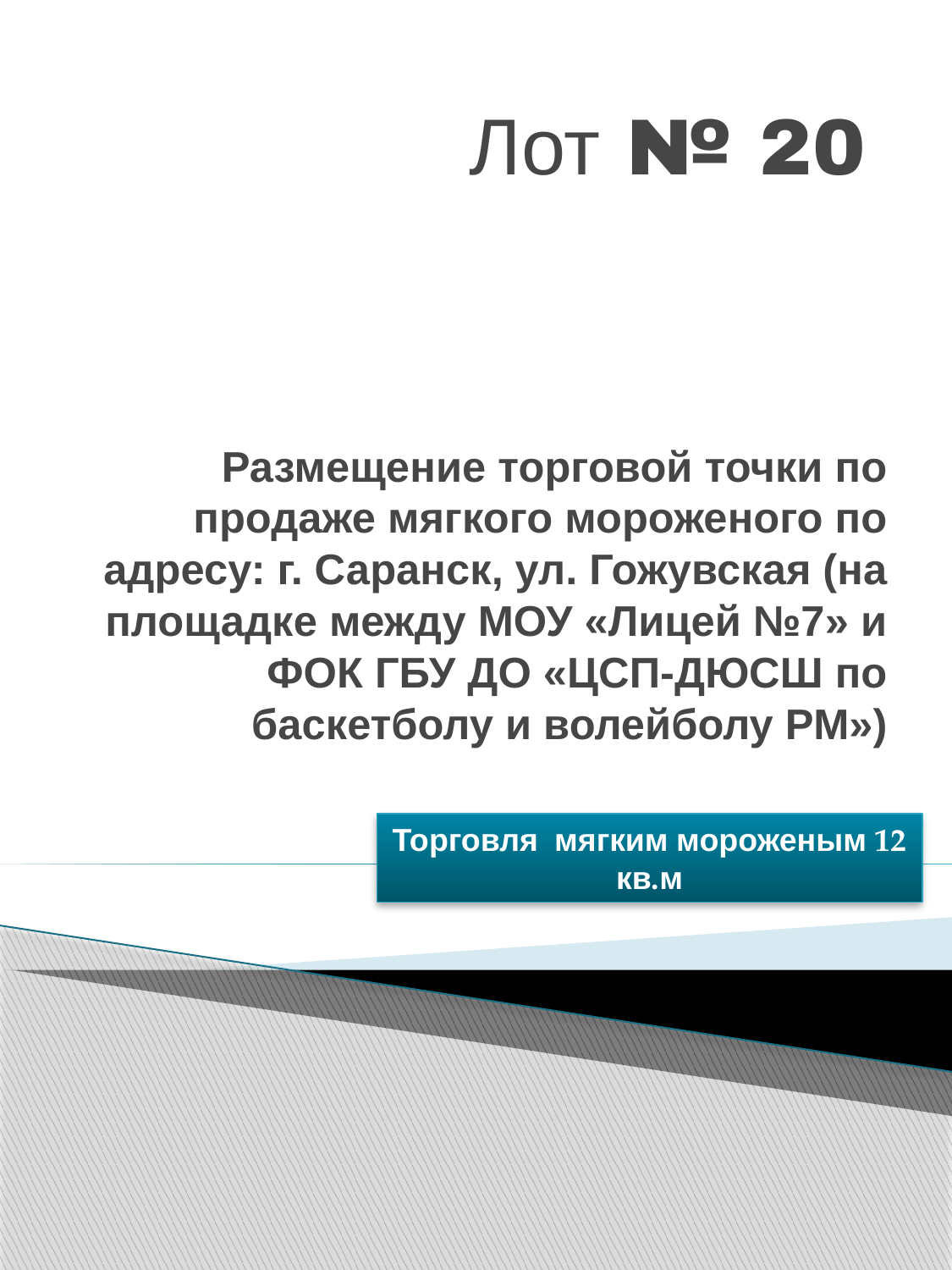

Лот № 20
# Размещение торговой точки по продаже мягкого мороженого по адресу: г. Саранск, ул. Гожувская (на площадке между МОУ «Лицей №7» и ФОК ГБУ ДО «ЦСП-ДЮСШ по баскетболу и волейболу РМ»)
Торговля  мягким мороженым 12 кв.м